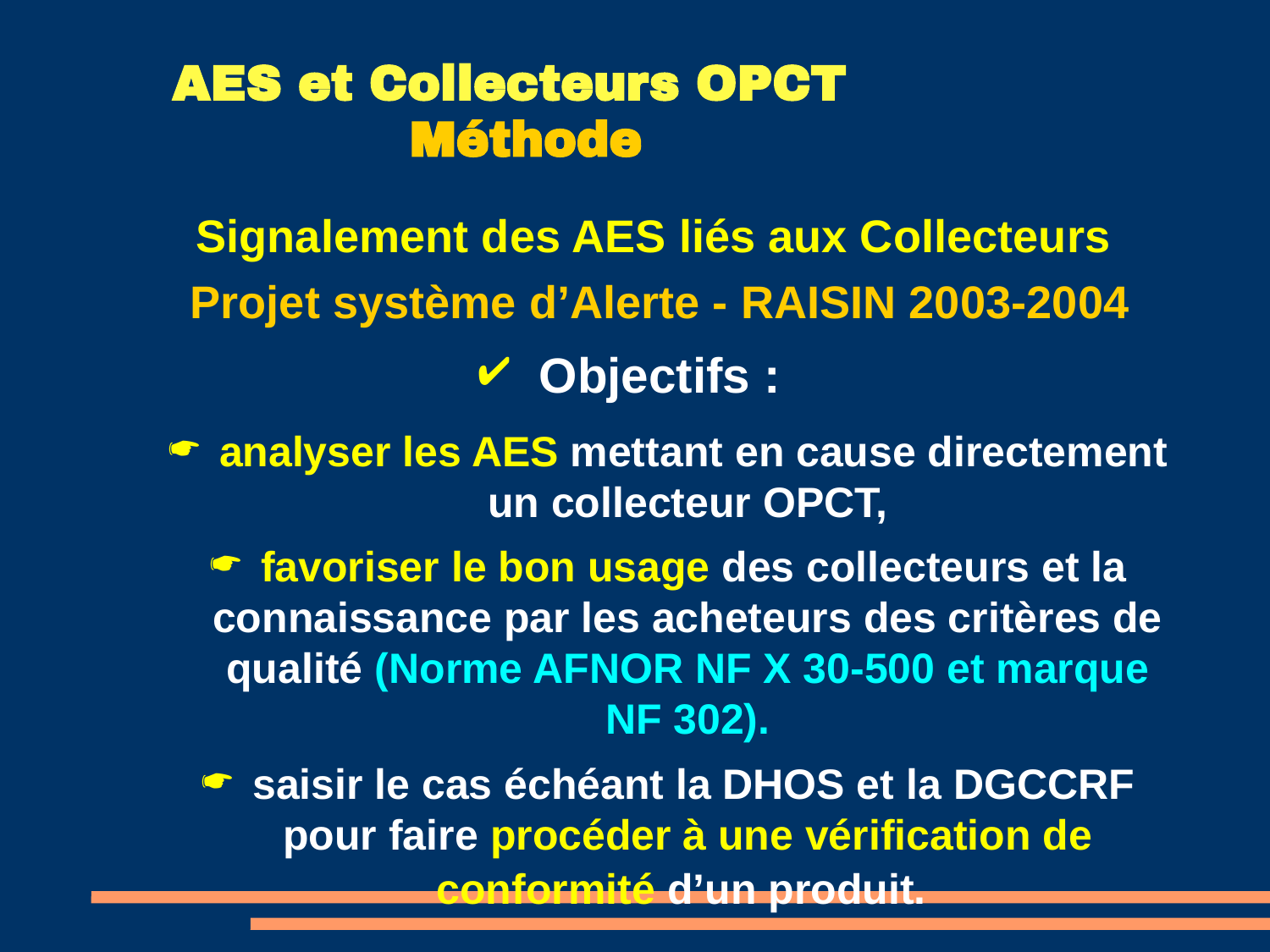

AES et Collecteurs OPCT
 Méthode
Signalement des AES liés aux Collecteurs
Projet système d’Alerte - RAISIN 2003-2004
 Objectifs :
 analyser les AES mettant en cause directement un collecteur OPCT,
 favoriser le bon usage des collecteurs et la connaissance par les acheteurs des critères de qualité (Norme AFNOR NF X 30-500 et marque NF 302).
 saisir le cas échéant la DHOS et la DGCCRF pour faire procéder à une vérification de conformité d’un produit.